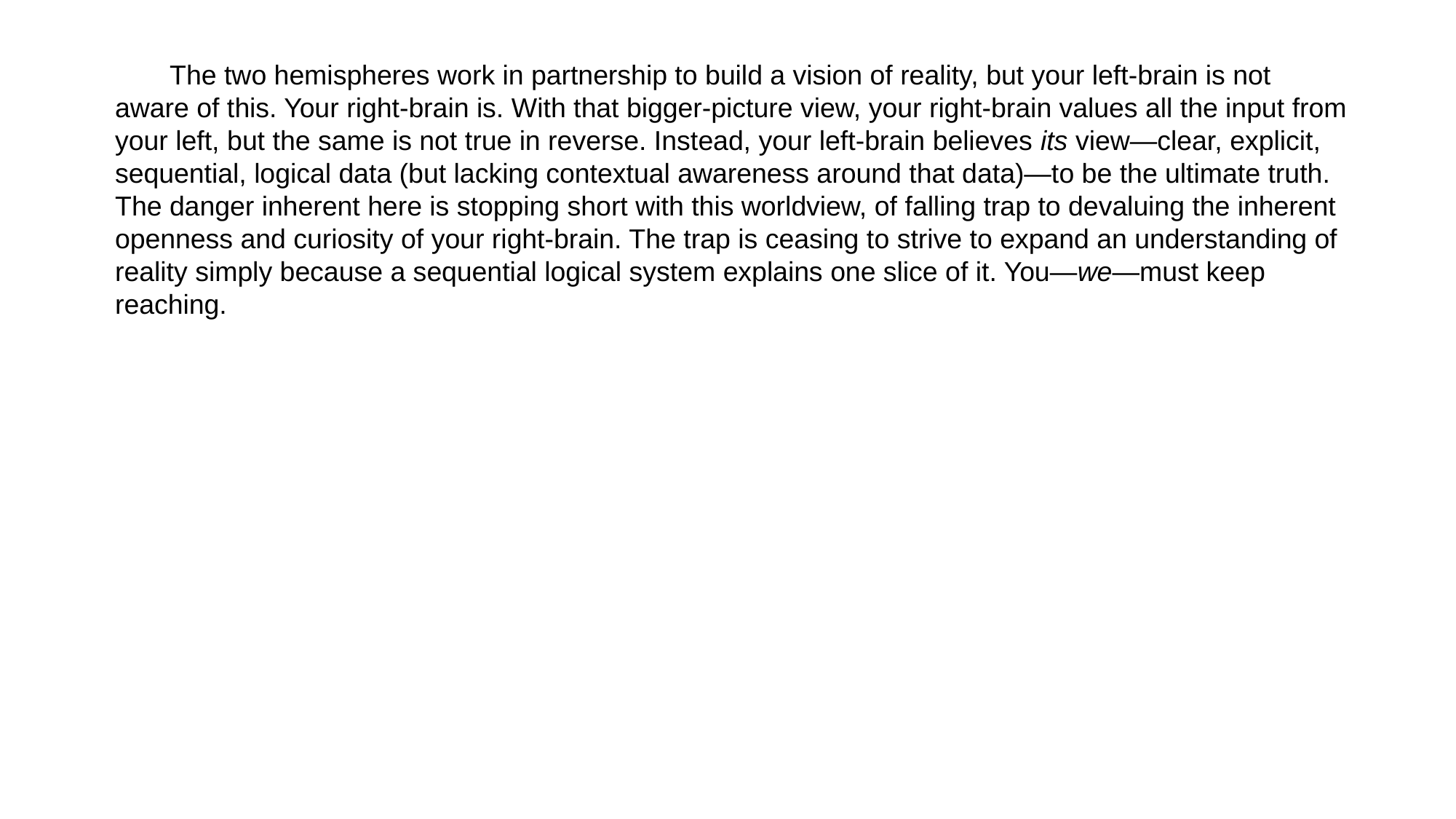

The two hemispheres work in partnership to build a vision of reality, but your left-brain is not aware of this. Your right-brain is. With that bigger-picture view, your right-brain values all the input from your left, but the same is not true in reverse. Instead, your left-brain believes its view—clear, explicit, sequential, logical data (but lacking contextual awareness around that data)—to be the ultimate truth. The danger inherent here is stopping short with this worldview, of falling trap to devaluing the inherent openness and curiosity of your right-brain. The trap is ceasing to strive to expand an understanding of reality simply because a sequential logical system explains one slice of it. You—we—must keep reaching.